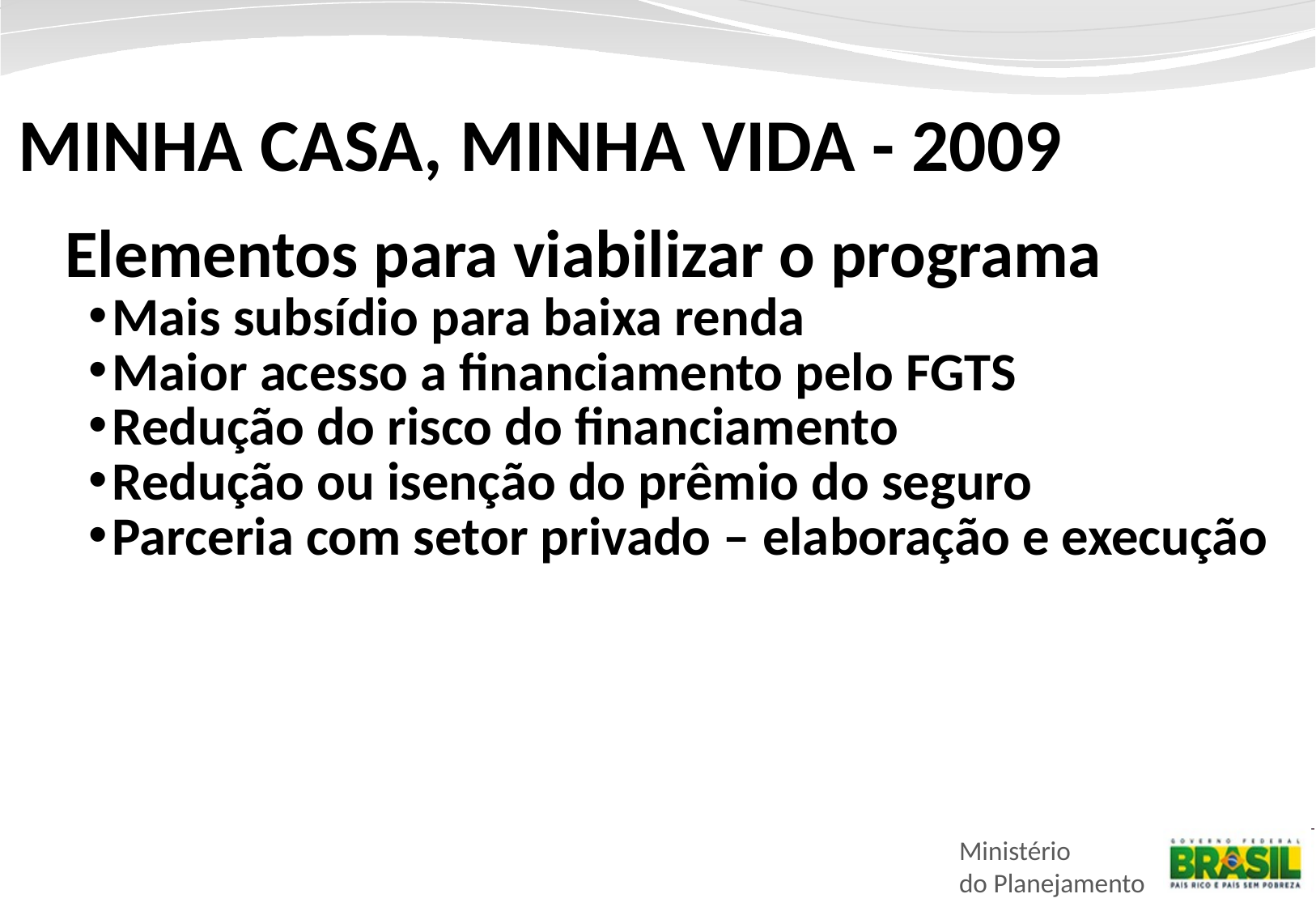

MINHA CASA, MINHA VIDA - 2009
Elementos para viabilizar o programa
Mais subsídio para baixa renda
Maior acesso a financiamento pelo FGTS
Redução do risco do financiamento
Redução ou isenção do prêmio do seguro
Parceria com setor privado – elaboração e execução